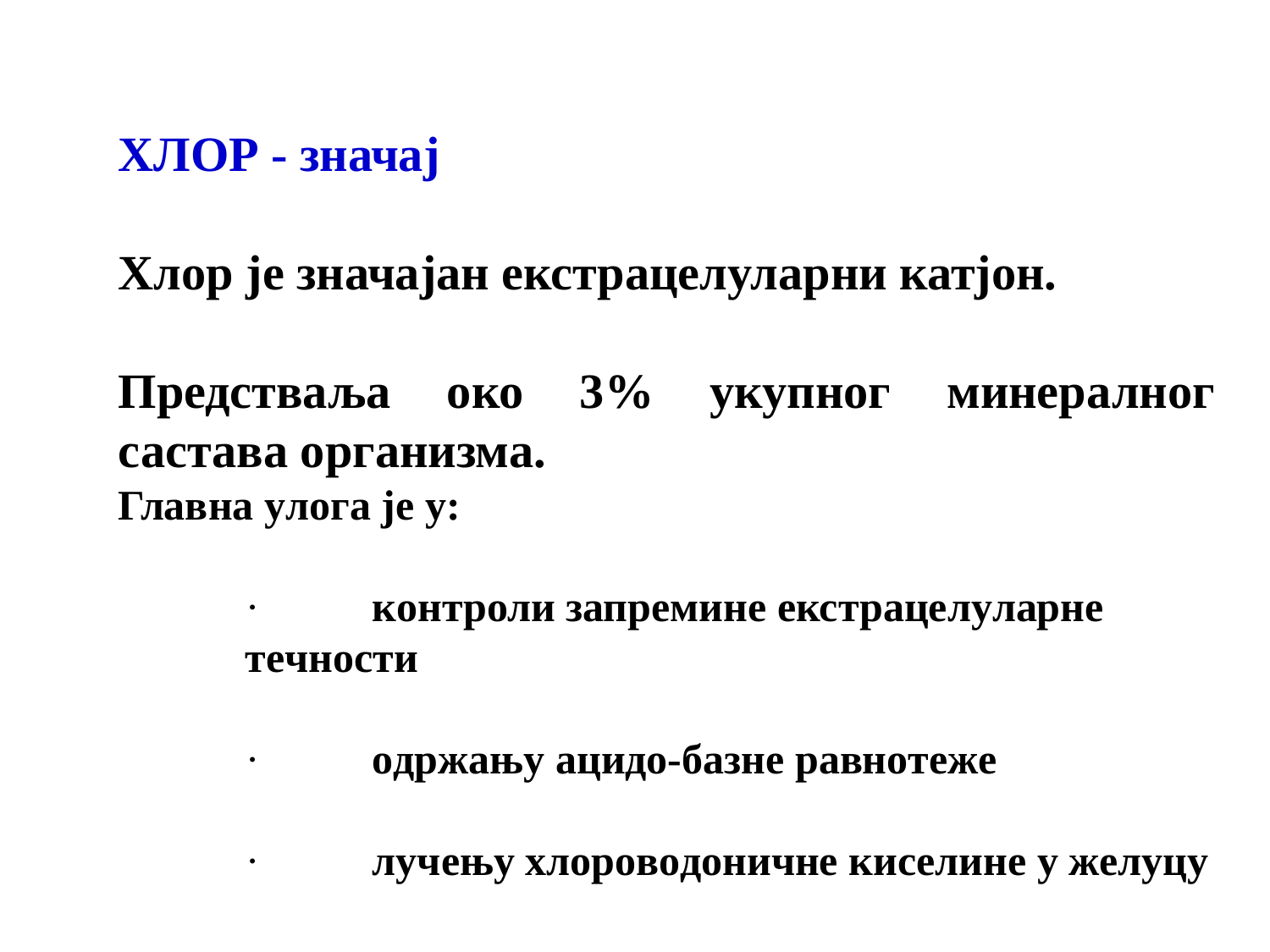

ХЛОР - значај

Хлор је значајан екстрацелуларни катјон.

Предстваља око 3% укупног минералног састава организма.
Главна улога је у:

·	контроли запремине екстрацелуларне течности

·	одржању ацидо-базне равнотеже

·	лучењу хлороводоничне киселине у желуцу